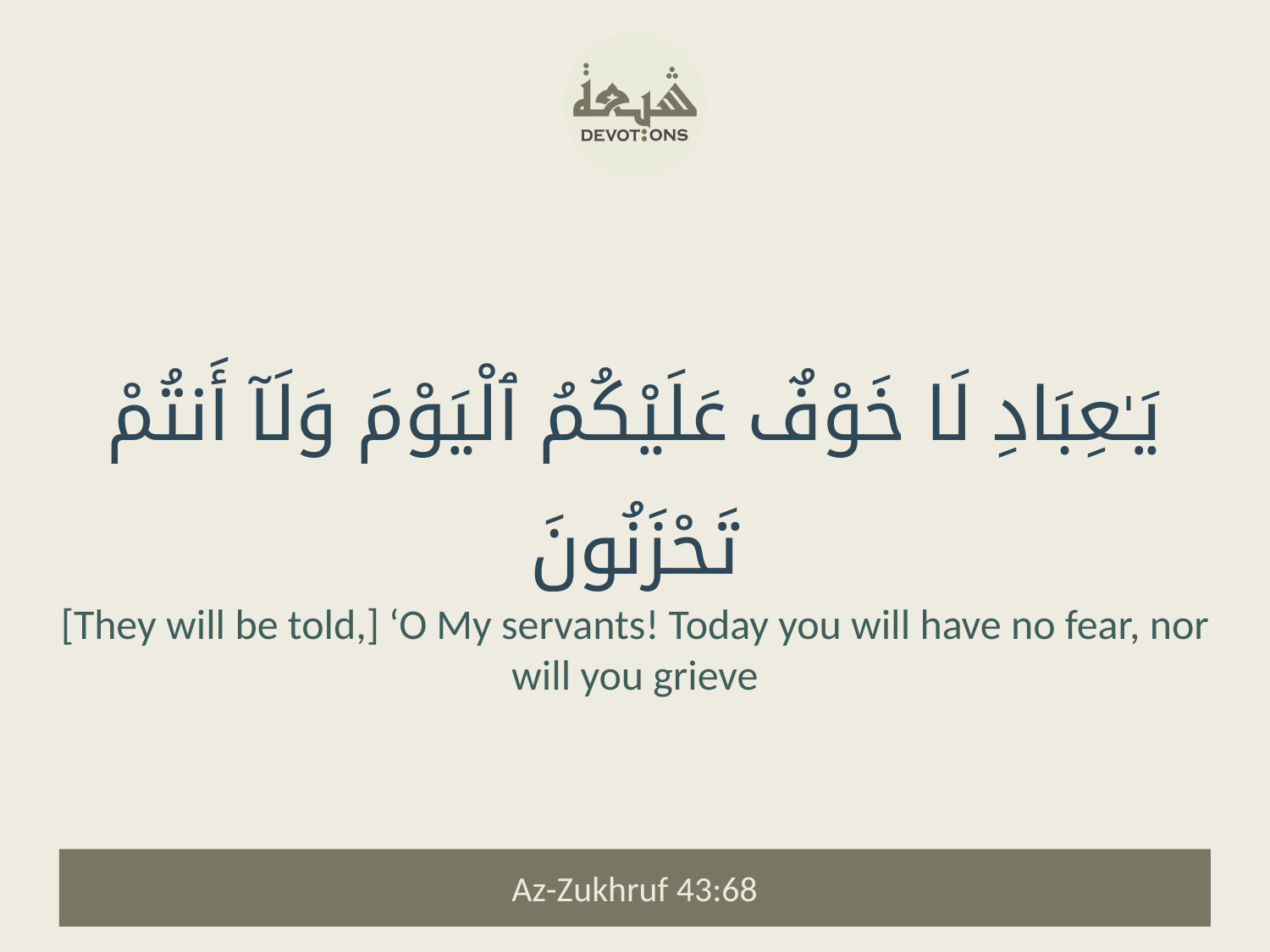

يَـٰعِبَادِ لَا خَوْفٌ عَلَيْكُمُ ٱلْيَوْمَ وَلَآ أَنتُمْ تَحْزَنُونَ
[They will be told,] ‘O My servants! Today you will have no fear, nor will you grieve
Az-Zukhruf 43:68